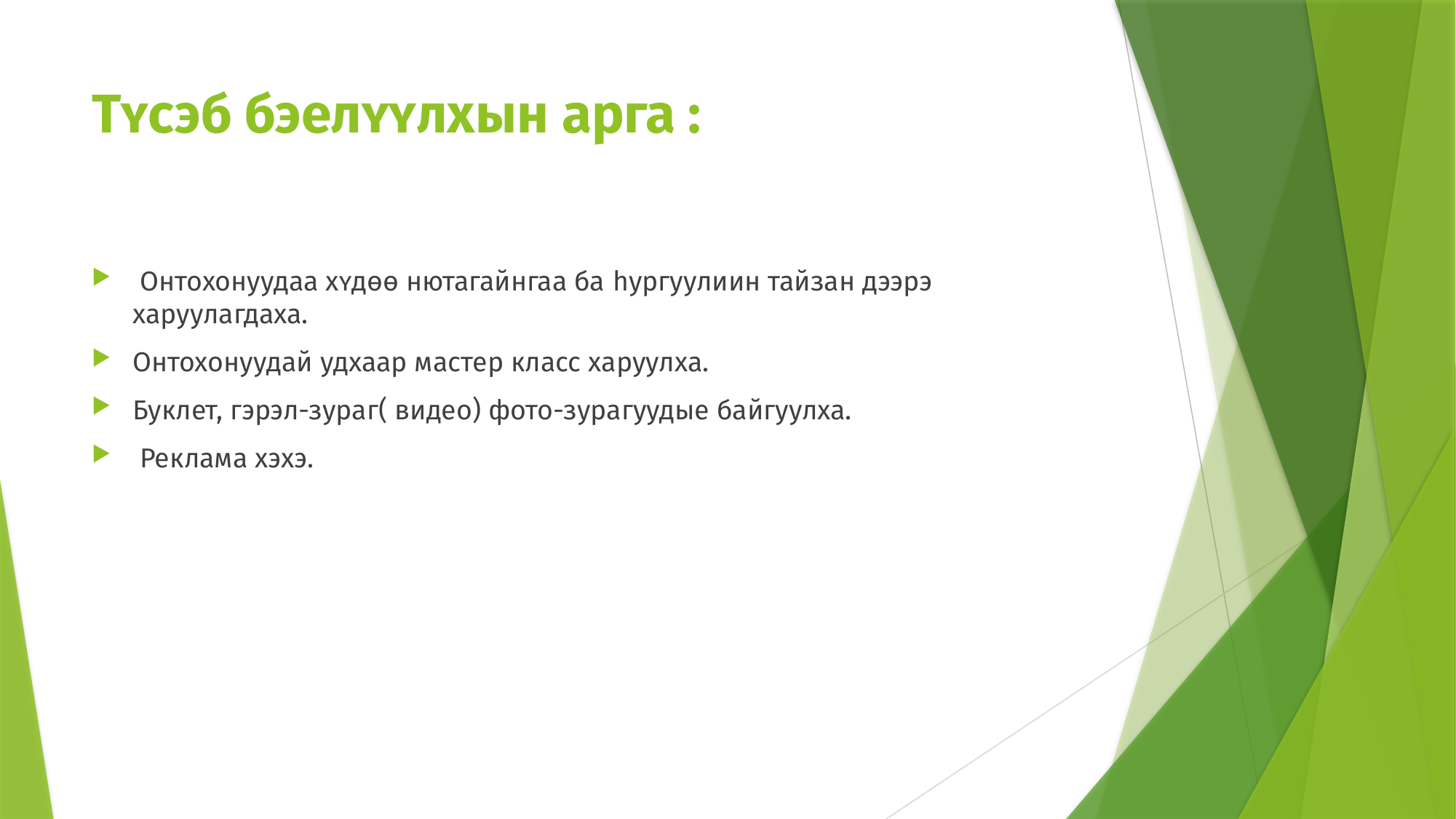

# Тʏсэб бэелʏʏлхын арга :
 Онтохонуудаа хʏдөө нютагайнгаа ба hургуулиин тайзан дээрэ харуулагдаха.
Онтохонуудай удхаар мастер класс харуулха.
Буклет, гэрэл-зураг( видео) фото-зурагуудые байгуулха.
 Реклама хэхэ.